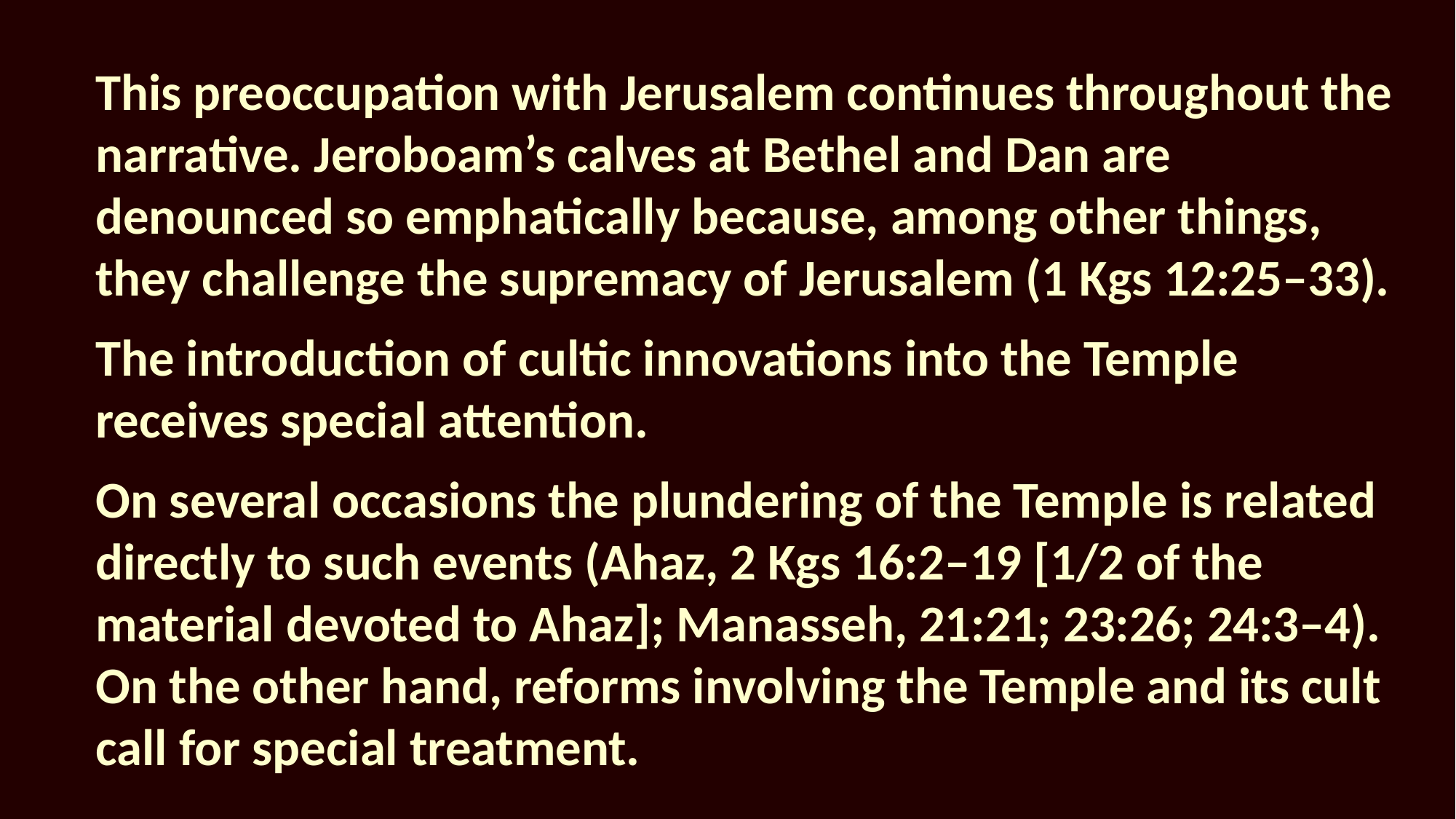

This preoccupation with Jerusalem continues throughout the narrative. Jeroboam’s calves at Bethel and Dan are denounced so emphatically because, among other things, they challenge the supremacy of Jerusalem (1 Kgs 12:25–33).
The introduction of cultic innovations into the Temple receives special attention.
On several occasions the plundering of the Temple is related directly to such events (Ahaz, 2 Kgs 16:2–19 [1/2 of the material devoted to Ahaz]; Manasseh, 21:21; 23:26; 24:3–4). On the other hand, reforms involving the Temple and its cult call for special treatment.